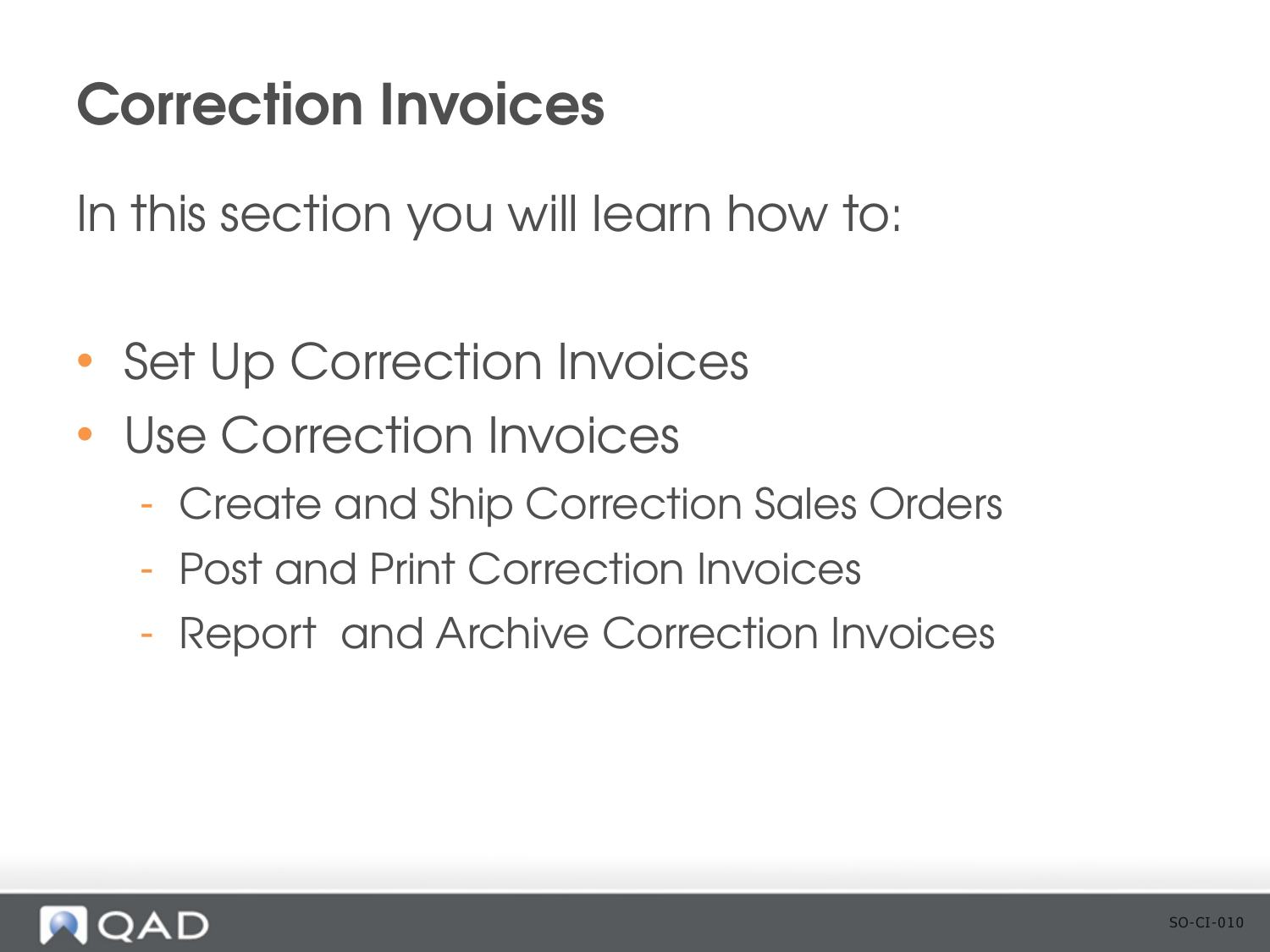

# Correction Invoices
In this section you will learn how to:

Set Up Correction Invoices
Use Correction Invoices
Create and Ship Correction Sales Orders
Post and Print Correction Invoices
Report  and Archive Correction Invoices

SO-CI-010